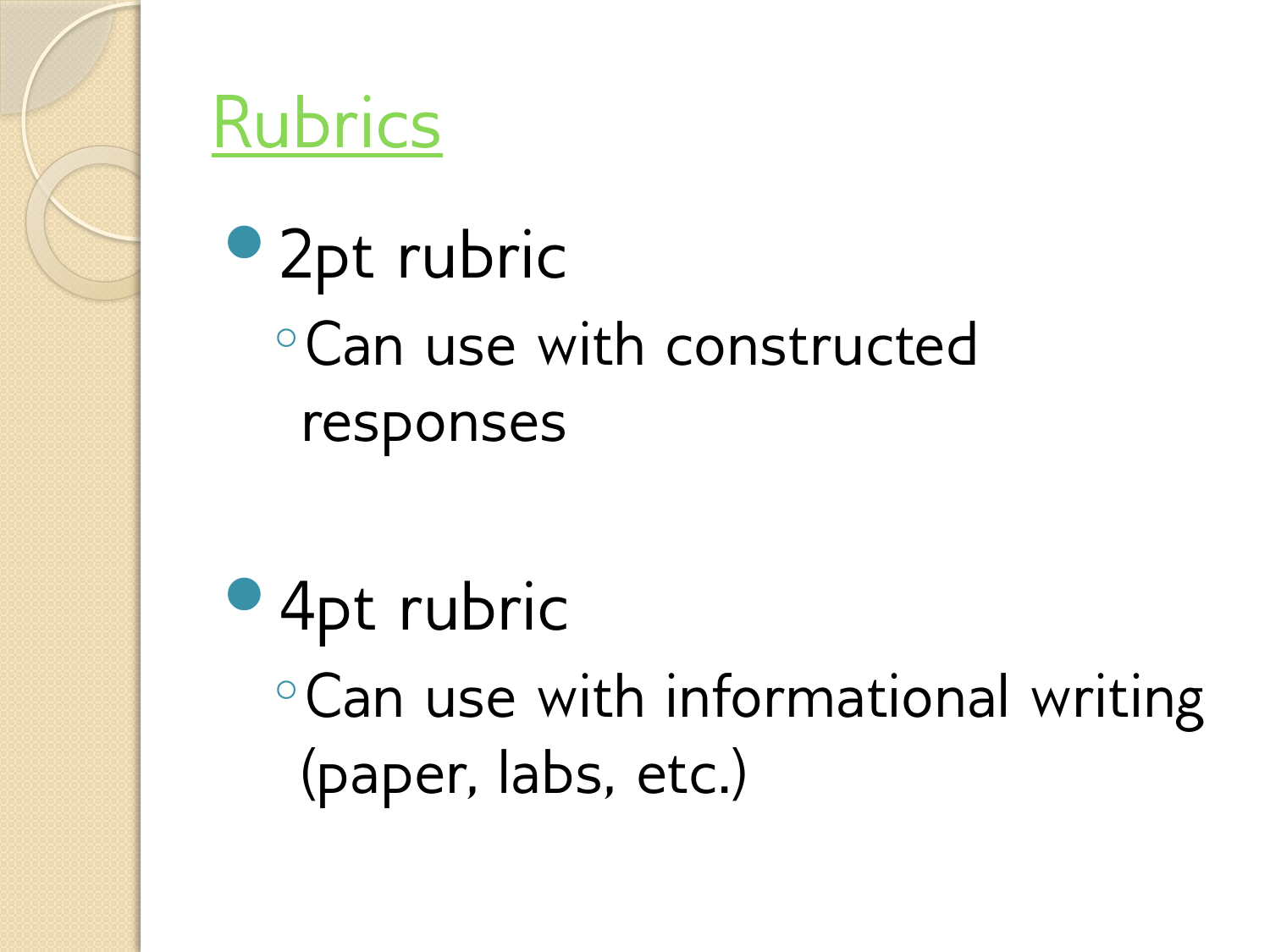

# Rubrics
2pt rubric
Can use with constructed responses

4pt rubric
Can use with informational writing (paper, labs, etc.)